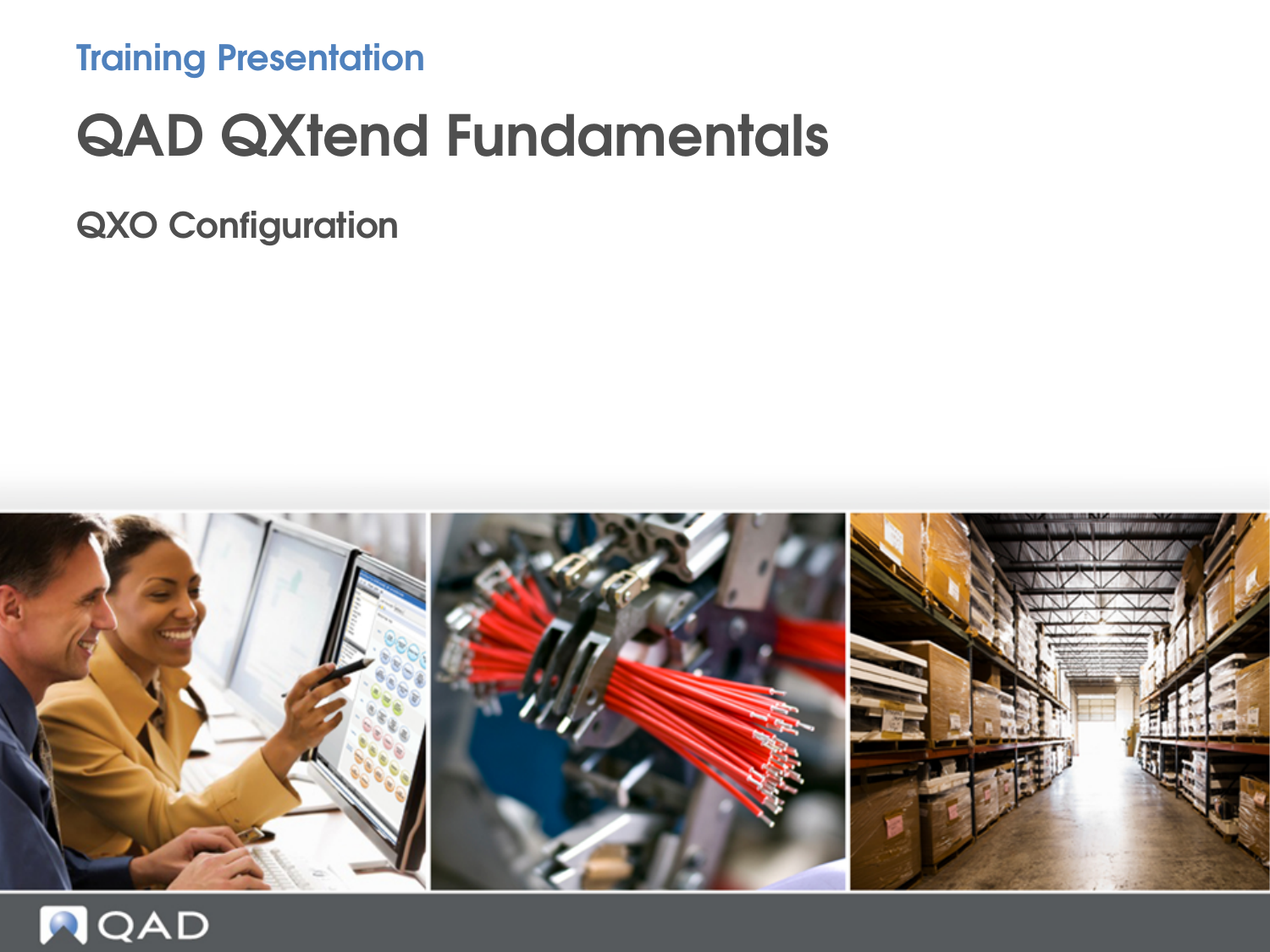

Training Presentation
# QAD QXtend Fundamentals
QXO Configuration